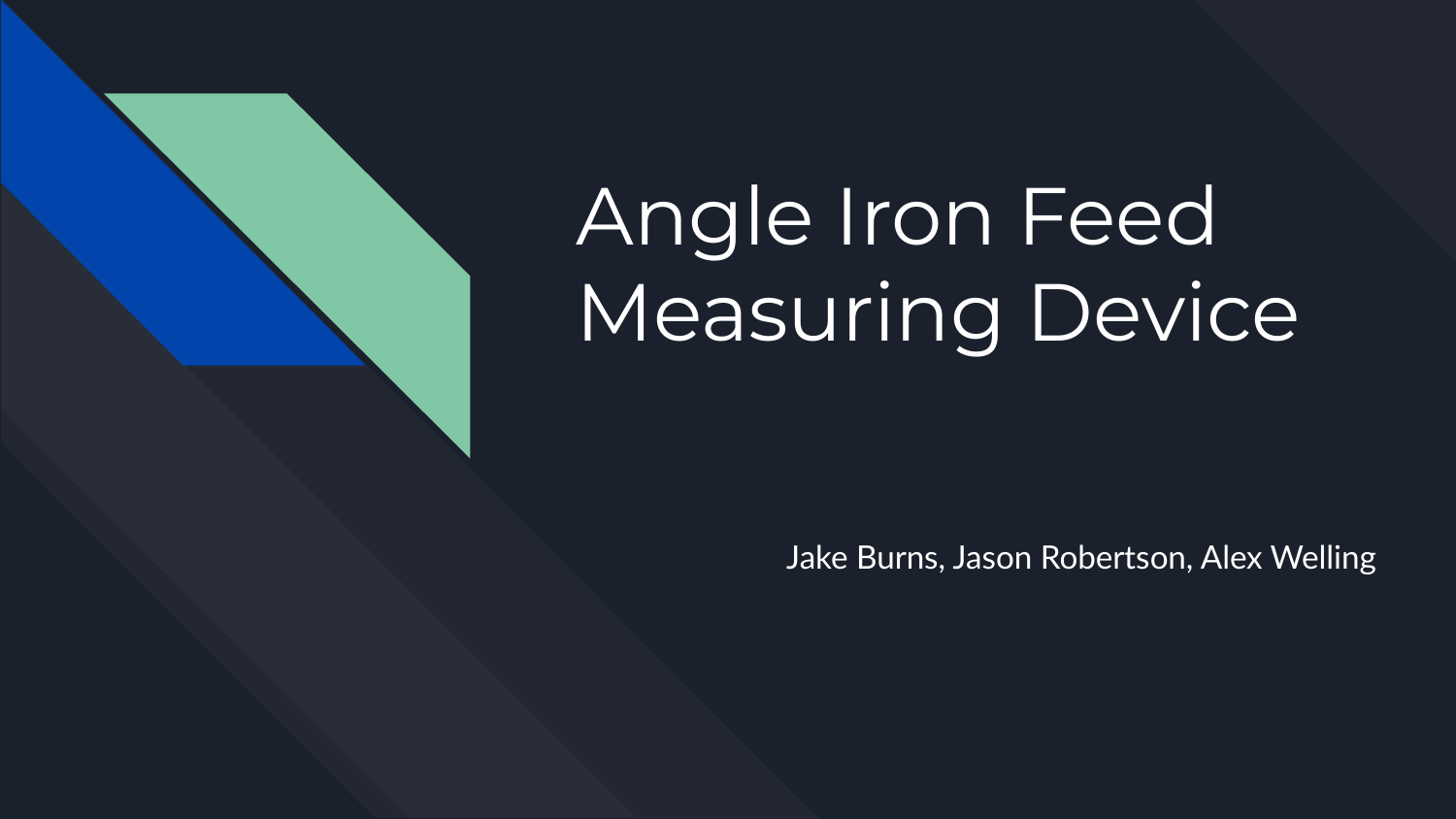

# Angle Iron Feed Measuring Device
Jake Burns, Jason Robertson, Alex Welling